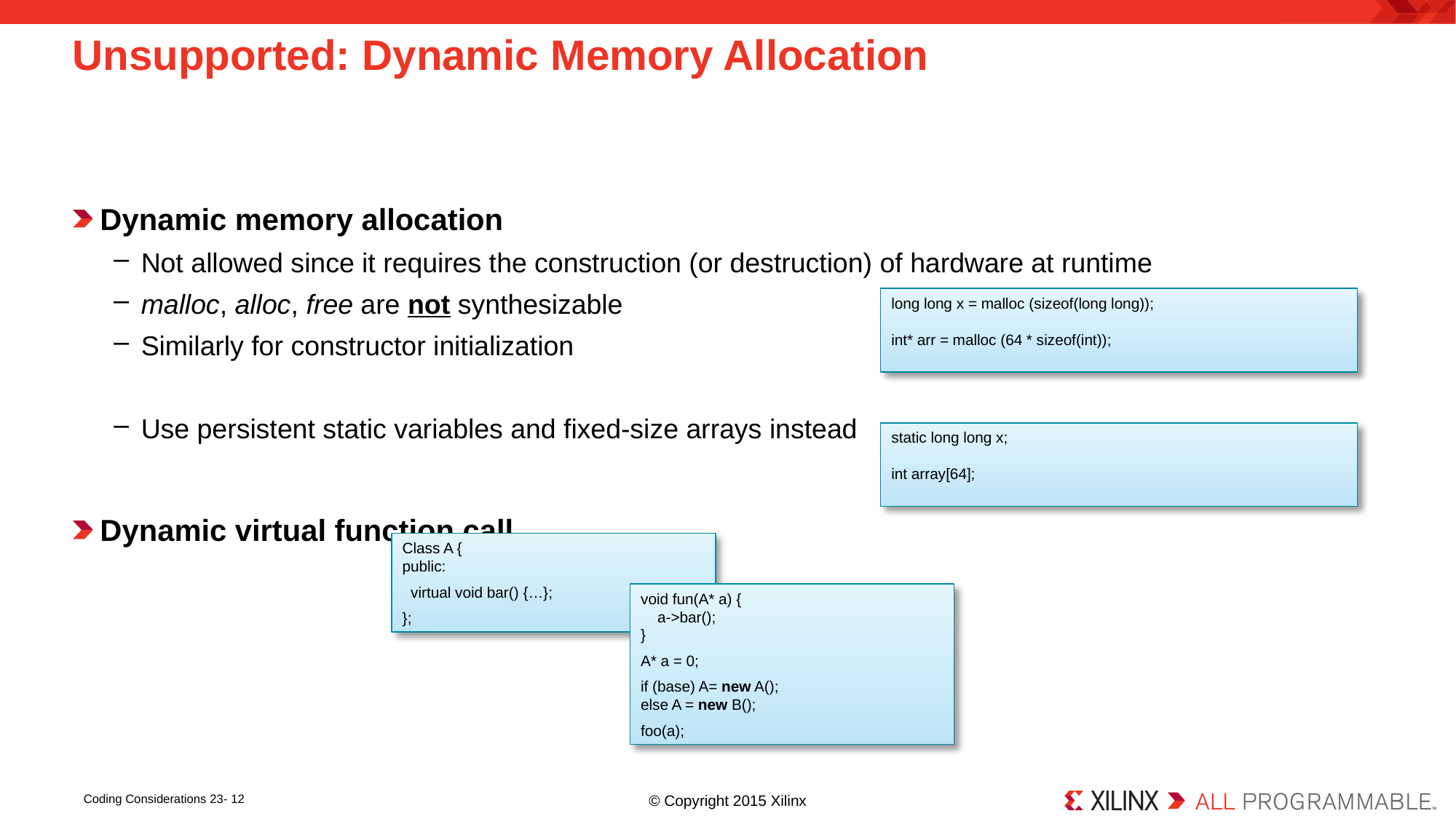

# Unsupported: Dynamic Memory Allocation
Dynamic memory allocation
Not allowed since it requires the construction (or destruction) of hardware at runtime
malloc, alloc, free are not synthesizable
Similarly for constructor initialization

Use persistent static variables and fixed-size arrays instead

Dynamic virtual function call

long long x = malloc (sizeof(long long));

int* arr = malloc (64 * sizeof(int));

static long long x;

int array[64];

Class A {
public:
  virtual void bar() {…};
};
void fun(A* a) {
    a->bar();
}
A* a = 0;
if (base) A= new A();
else A = new B();
foo(a);
Coding Considerations 23- 12
© Copyright 2015 Xilinx